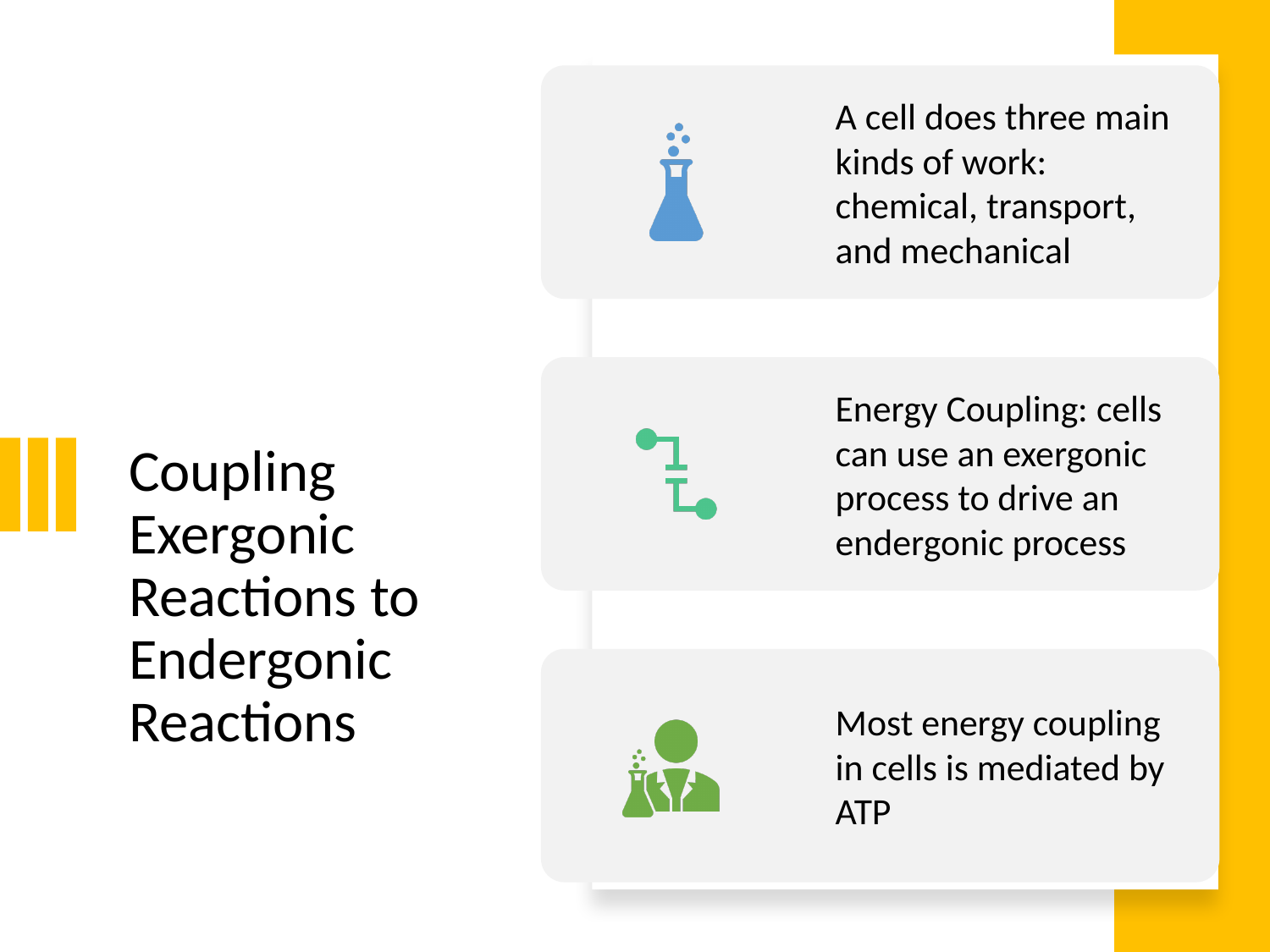

A cell does three main kinds of work: chemical, transport, and mechanical
Energy Coupling: cells can use an exergonic process to drive an endergonic process
Most energy coupling in cells is mediated by ATP
# Coupling Exergonic Reactions to Endergonic Reactions